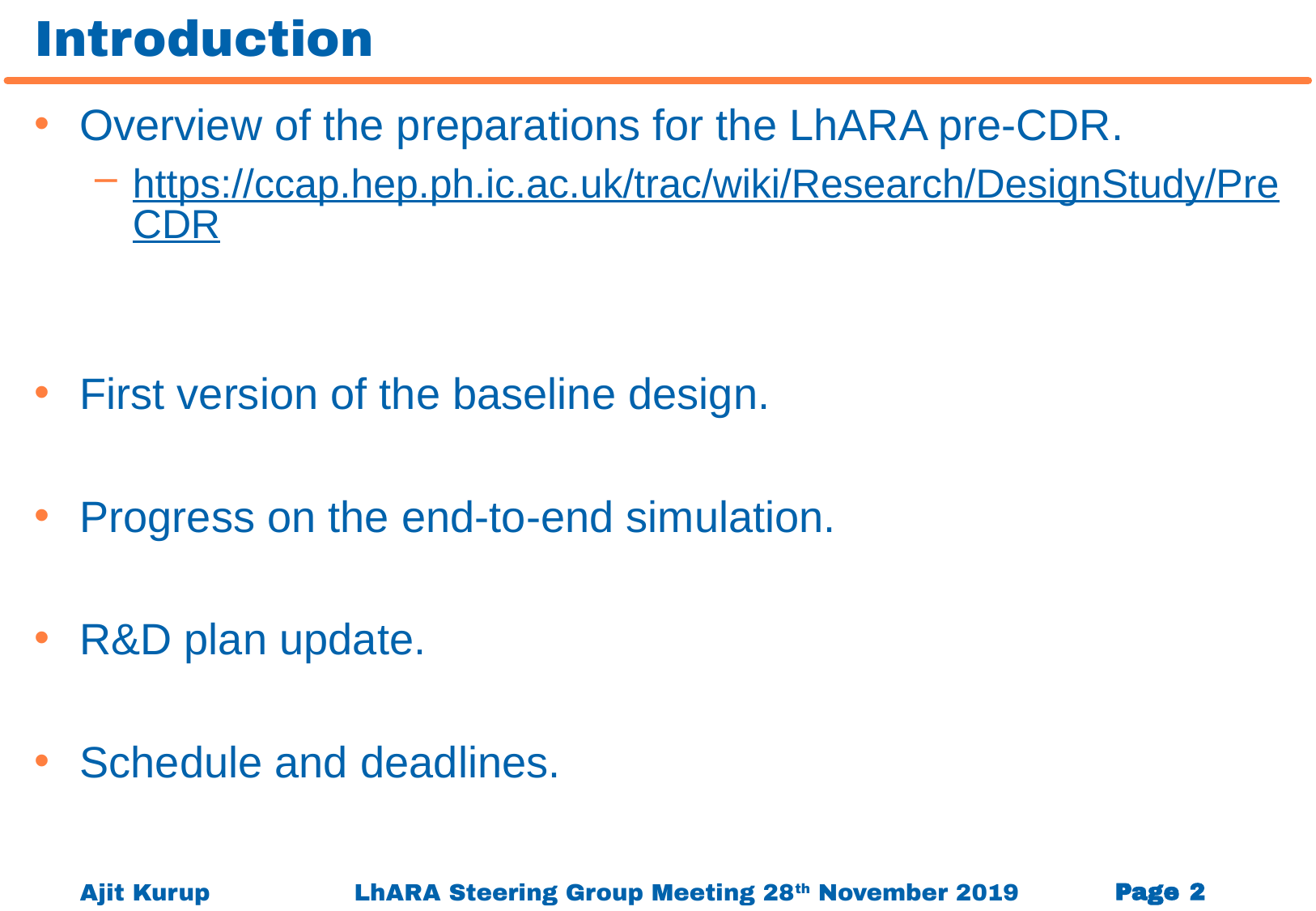

# Introduction
Overview of the preparations for the LhARA pre-CDR.
https://ccap.hep.ph.ic.ac.uk/trac/wiki/Research/DesignStudy/PreCDR

First version of the baseline design.

Progress on the end-to-end simulation.

R&D plan update.

Schedule and deadlines.